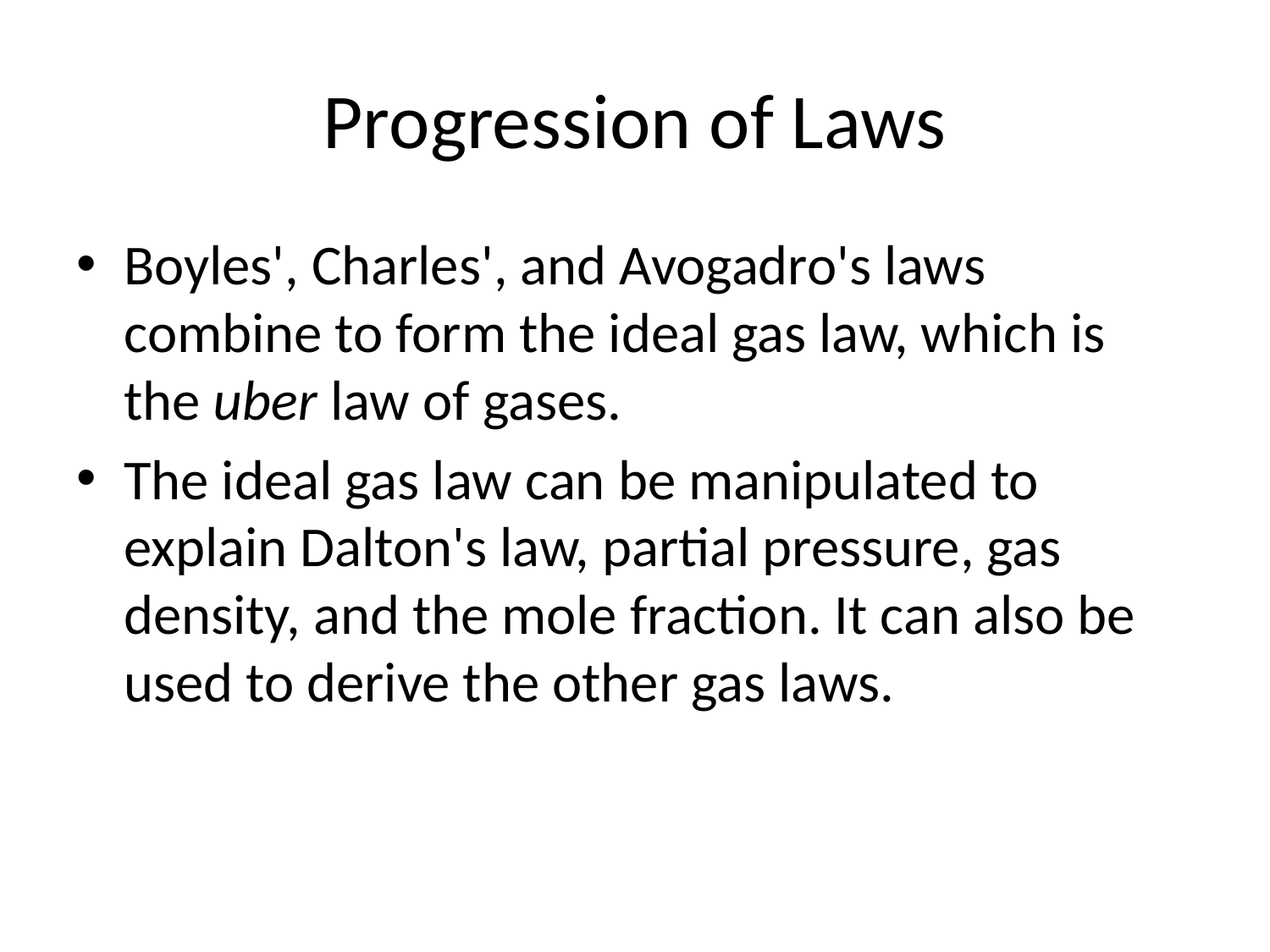

# Progression of Laws
Boyles', Charles', and Avogadro's laws combine to form the ideal gas law, which is the uber law of gases.
The ideal gas law can be manipulated to explain Dalton's law, partial pressure, gas density, and the mole fraction. It can also be used to derive the other gas laws.